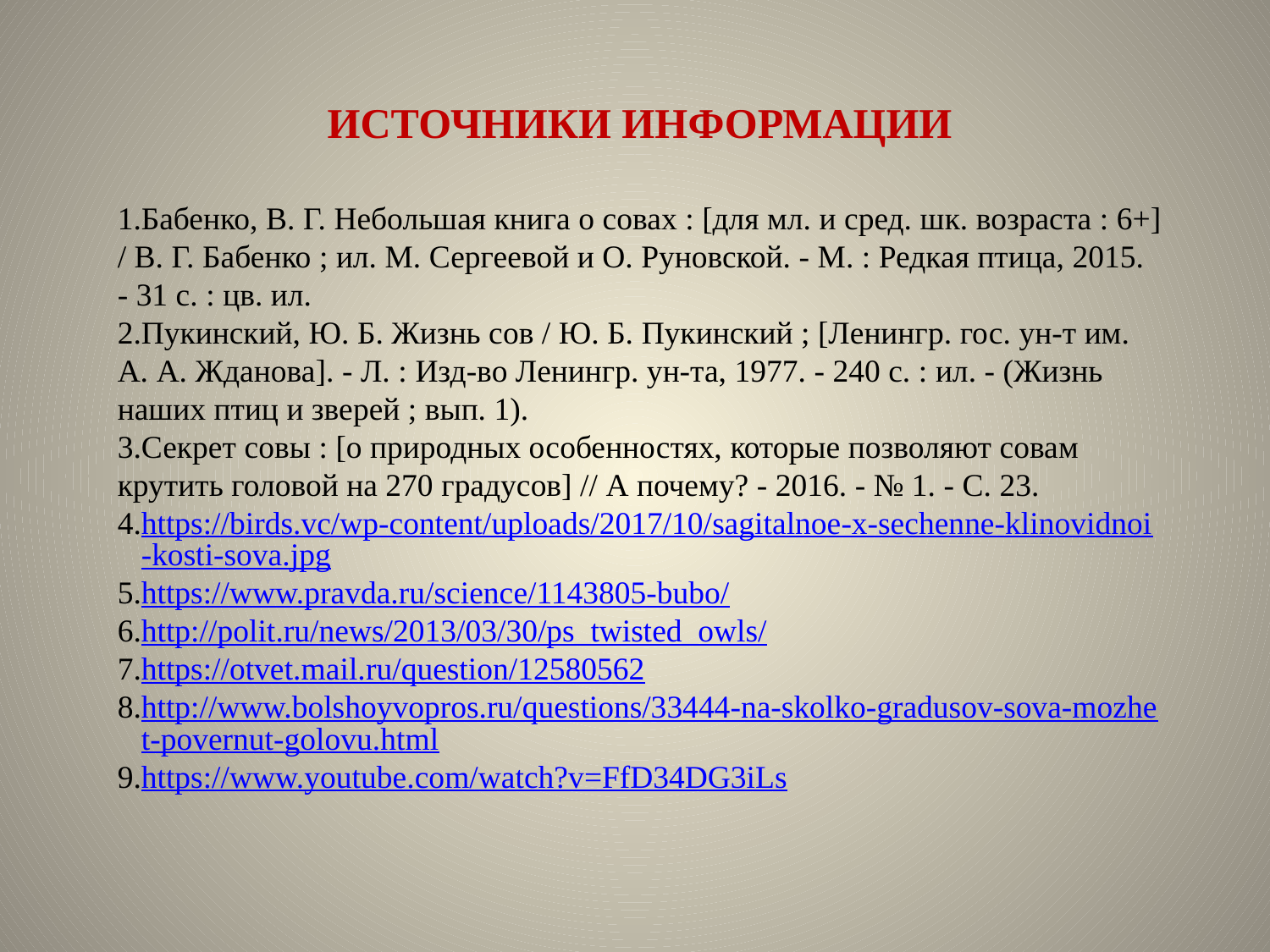

ИСТОЧНИКИ ИНФОРМАЦИИ

Бабенко, В. Г. Небольшая книга о совах : [для мл. и сред. шк. возраста : 6+] / В. Г. Бабенко ; ил. М. Сергеевой и О. Руновской. - М. : Редкая птица, 2015. - 31 с. : цв. ил.
Пукинский, Ю. Б. Жизнь сов / Ю. Б. Пукинский ; [Ленингр. гос. ун-т им. А. А. Жданова]. - Л. : Изд-во Ленингр. ун-та, 1977. - 240 с. : ил. - (Жизнь наших птиц и зверей ; вып. 1).
Секрет совы : [о природных особенностях, которые позволяют совам крутить головой на 270 градусов] // А почему? - 2016. - № 1. - С. 23.
https://birds.vc/wp-content/uploads/2017/10/sagitalnoe-x-sechenne-klinovidnoi-kosti-sova.jpg
https://www.pravda.ru/science/1143805-bubo/
http://polit.ru/news/2013/03/30/ps_twisted_owls/
https://otvet.mail.ru/question/12580562
http://www.bolshoyvopros.ru/questions/33444-na-skolko-gradusov-sova-mozhet-povernut-golovu.html
https://www.youtube.com/watch?v=FfD34DG3iLs